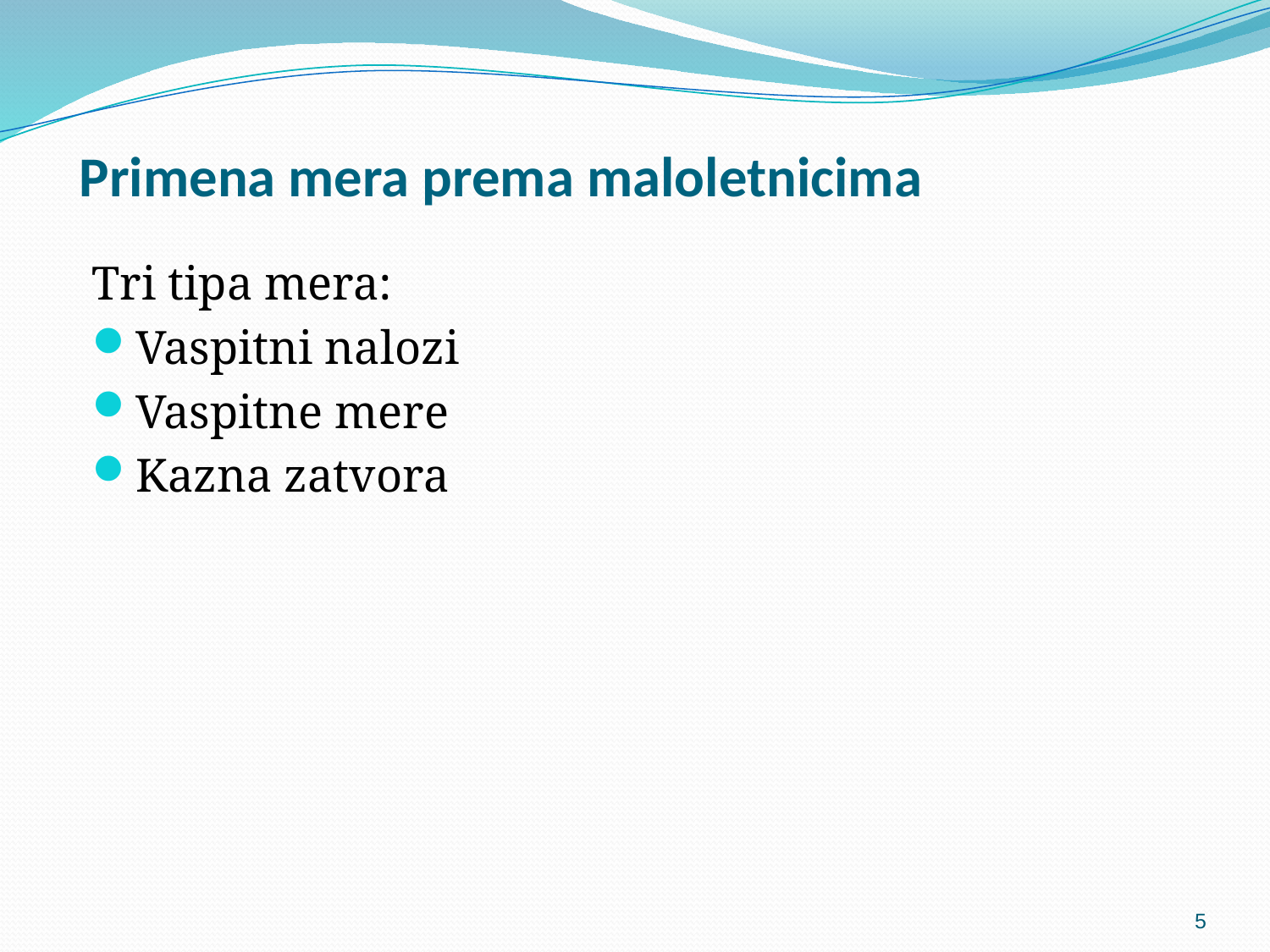

# Primena mera prema maloletnicima
Tri tipa mera:
Vaspitni nalozi
Vaspitne mere
Kazna zatvora

5